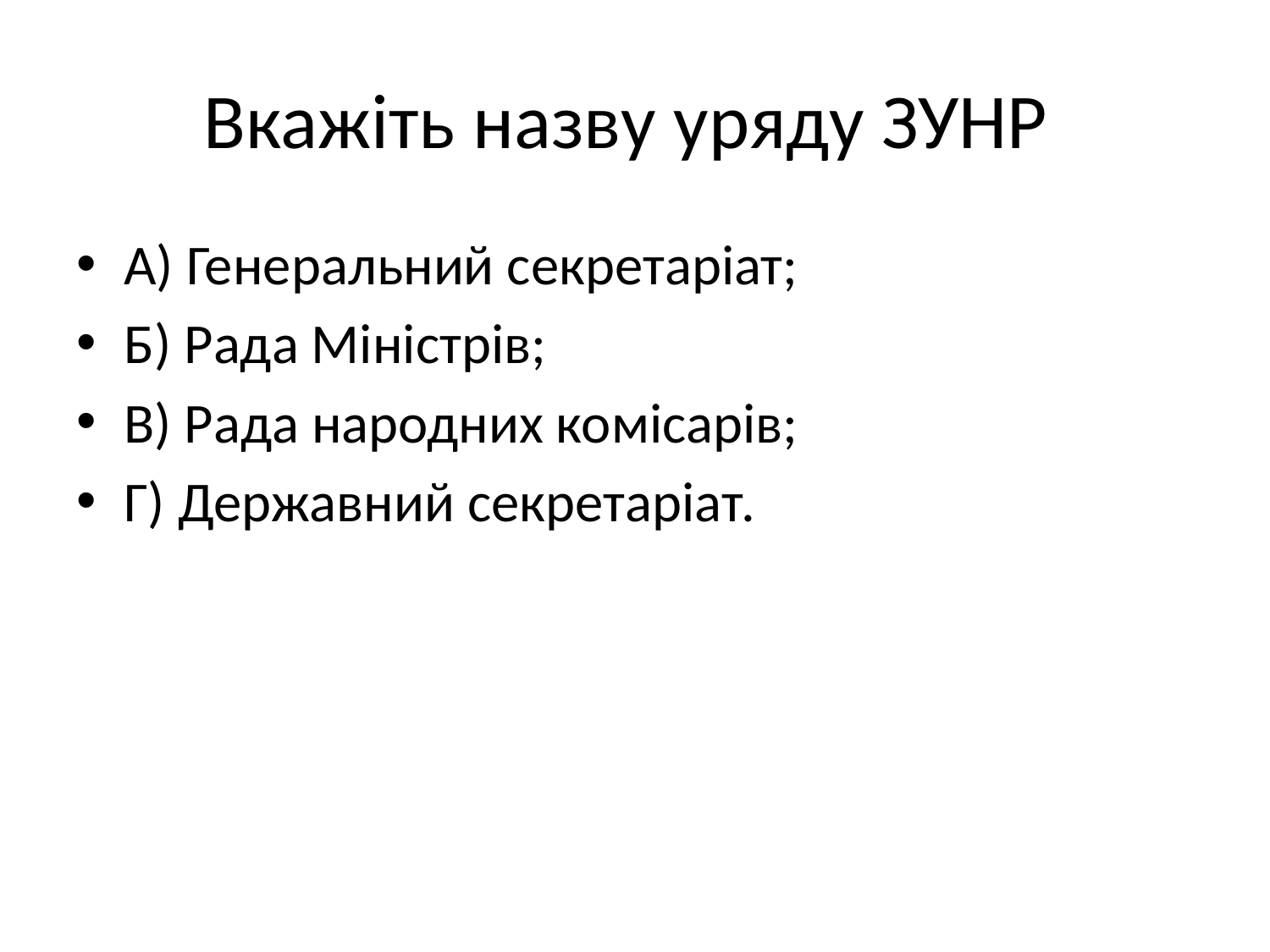

# Вкажіть назву уряду ЗУНР
А) Генеральний секретаріат;
Б) Рада Міністрів;
В) Рада народних комісарів;
Г) Державний секретаріат.